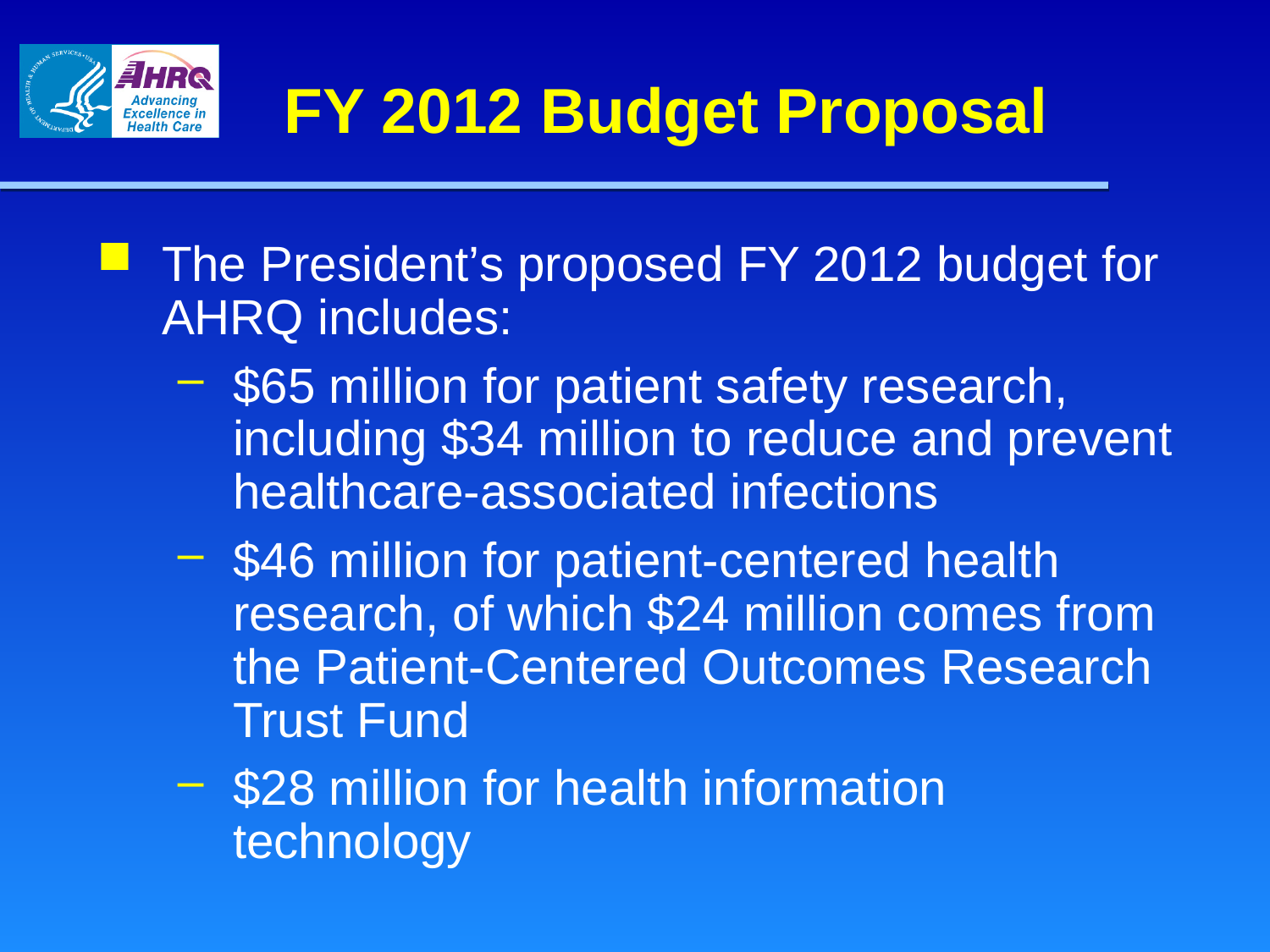

FY 2012 Budget Proposal
The President’s proposed FY 2012 budget for AHRQ includes:
$65 million for patient safety research, including $34 million to reduce and prevent healthcare-associated infections
$46 million for patient-centered health research, of which $24 million comes from the Patient-Centered Outcomes Research Trust Fund
$28 million for health information technology